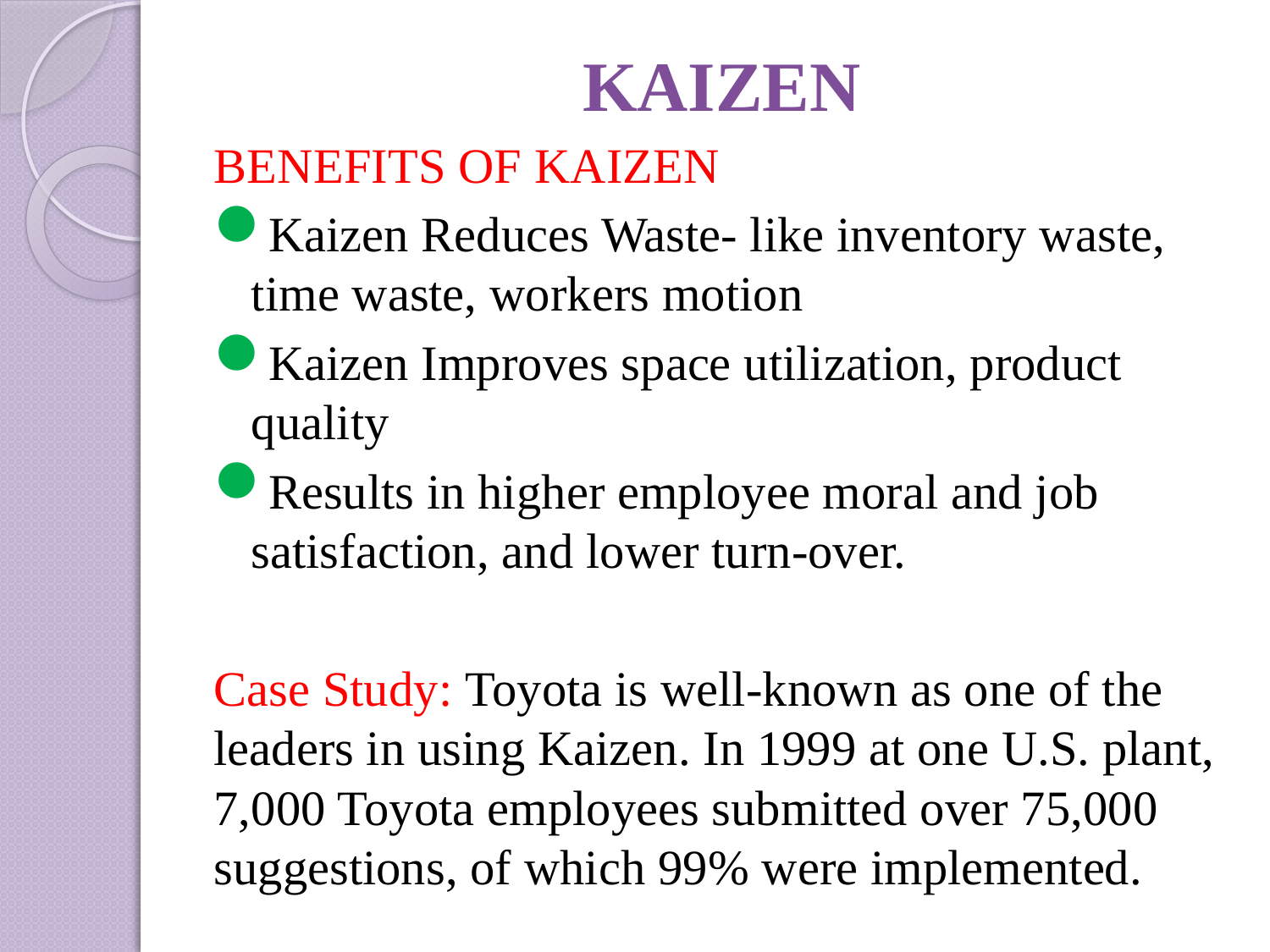

# KAIZEN
BENEFITS OF KAIZEN
Kaizen Reduces Waste- like inventory waste, time waste, workers motion
Kaizen Improves space utilization, product quality
Results in higher employee moral and job satisfaction, and lower turn-over.

Case Study: Toyota is well-known as one of the leaders in using Kaizen. In 1999 at one U.S. plant, 7,000 Toyota employees submitted over 75,000 suggestions, of which 99% were implemented.